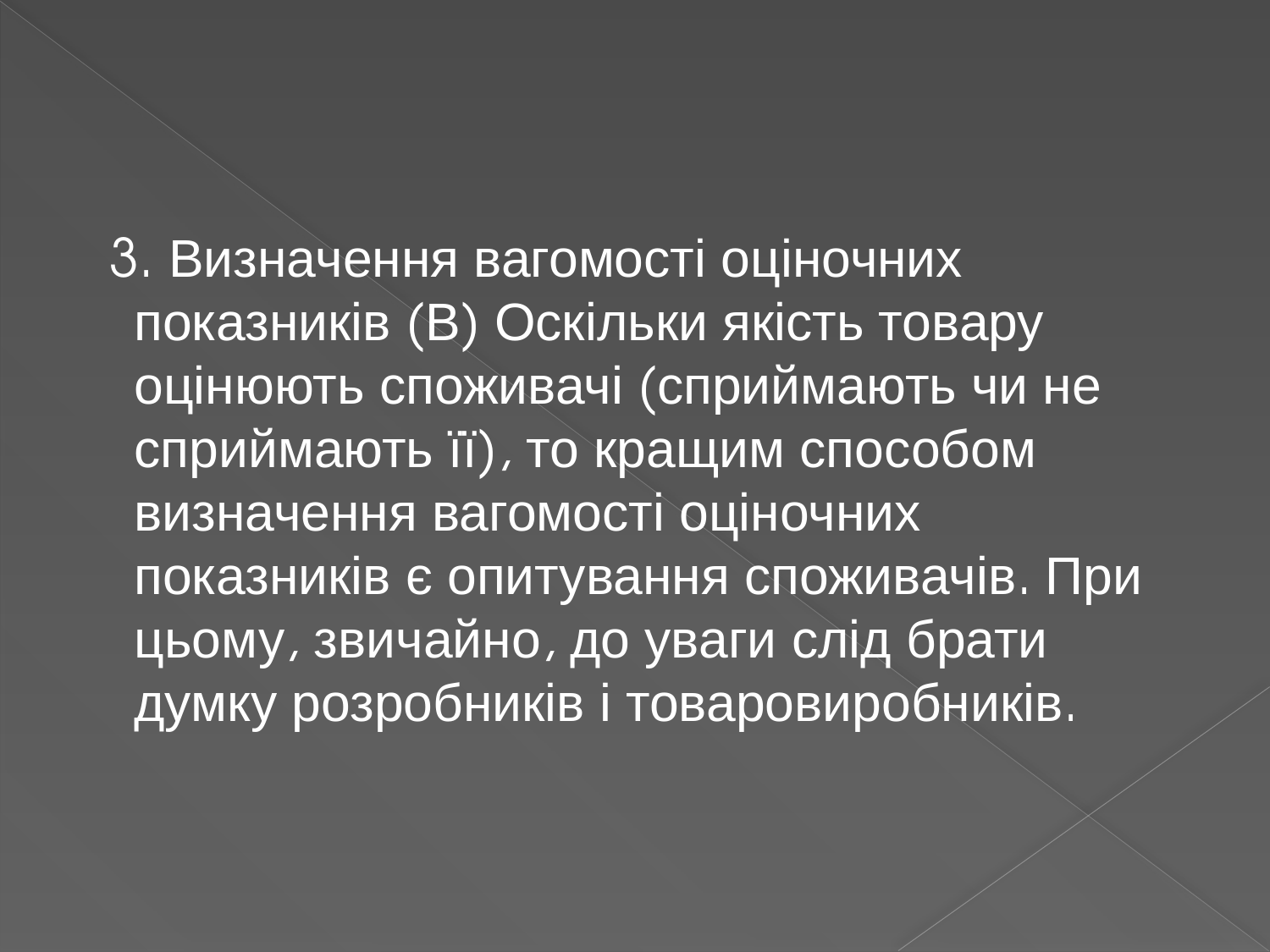

3. Визначення вагомості оціночних показників (В) Оскільки якість товару оцінюють споживачі (сприймають чи не сприймають її), то кращим способом визначення вагомості оціночних показників є опитування споживачів. При цьому, звичайно, до уваги слід брати думку розробників і товаровиробників.